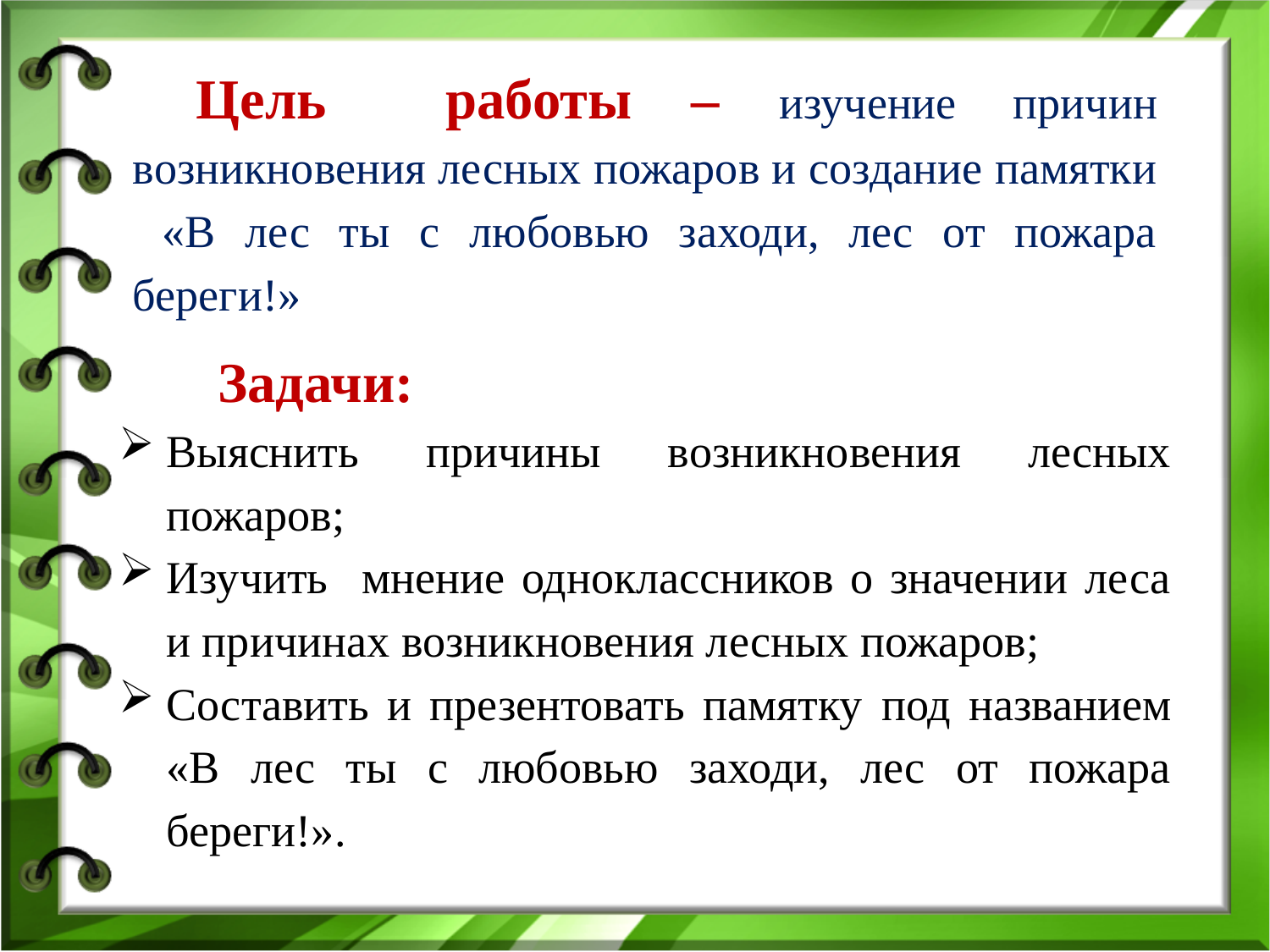

Цель  работы – изучение причин возникновения лесных пожаров и создание памятки  «В лес ты с любовью заходи, лес от пожара береги!»
       Задачи:
Выяснить причины возникновения лесных пожаров;
Изучить  мнение одноклассников о значении леса и причинах возникновения лесных пожаров;
Составить и презентовать памятку под названием «В лес ты с любовью заходи, лес от пожара береги!».